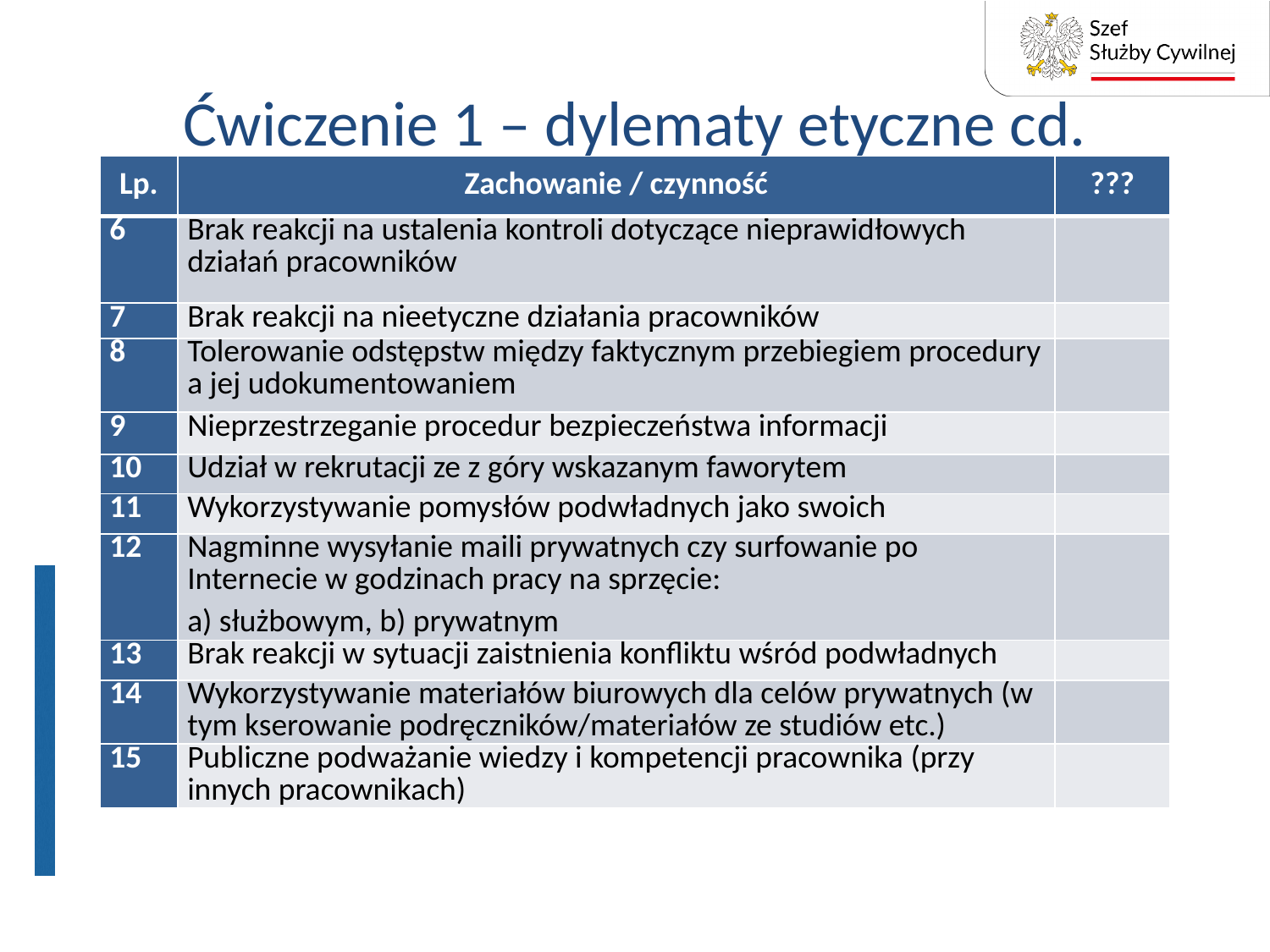

# Ćwiczenie 1 – dylematy etyczne cd.
| Lp. | Zachowanie / czynność | ??? |
| --- | --- | --- |
| 6 | Brak reakcji na ustalenia kontroli dotyczące nieprawidłowych działań pracowników |  |
| 7 | Brak reakcji na nieetyczne działania pracowników |  |
| 8 | Tolerowanie odstępstw między faktycznym przebiegiem procedury a jej udokumentowaniem |  |
| 9 | Nieprzestrzeganie procedur bezpieczeństwa informacji |  |
| 10 | Udział w rekrutacji ze z góry wskazanym faworytem |  |
| 11 | Wykorzystywanie pomysłów podwładnych jako swoich |  |
| 12 | Nagminne wysyłanie maili prywatnych czy surfowanie po Internecie w godzinach pracy na sprzęcie: a) służbowym, b) prywatnym |  |
| 13 | Brak reakcji w sytuacji zaistnienia konfliktu wśród podwładnych |  |
| 14 | Wykorzystywanie materiałów biurowych dla celów prywatnych (w tym kserowanie podręczników/materiałów ze studiów etc.) |  |
| 15 | Publiczne podważanie wiedzy i kompetencji pracownika (przy innych pracownikach) |  |